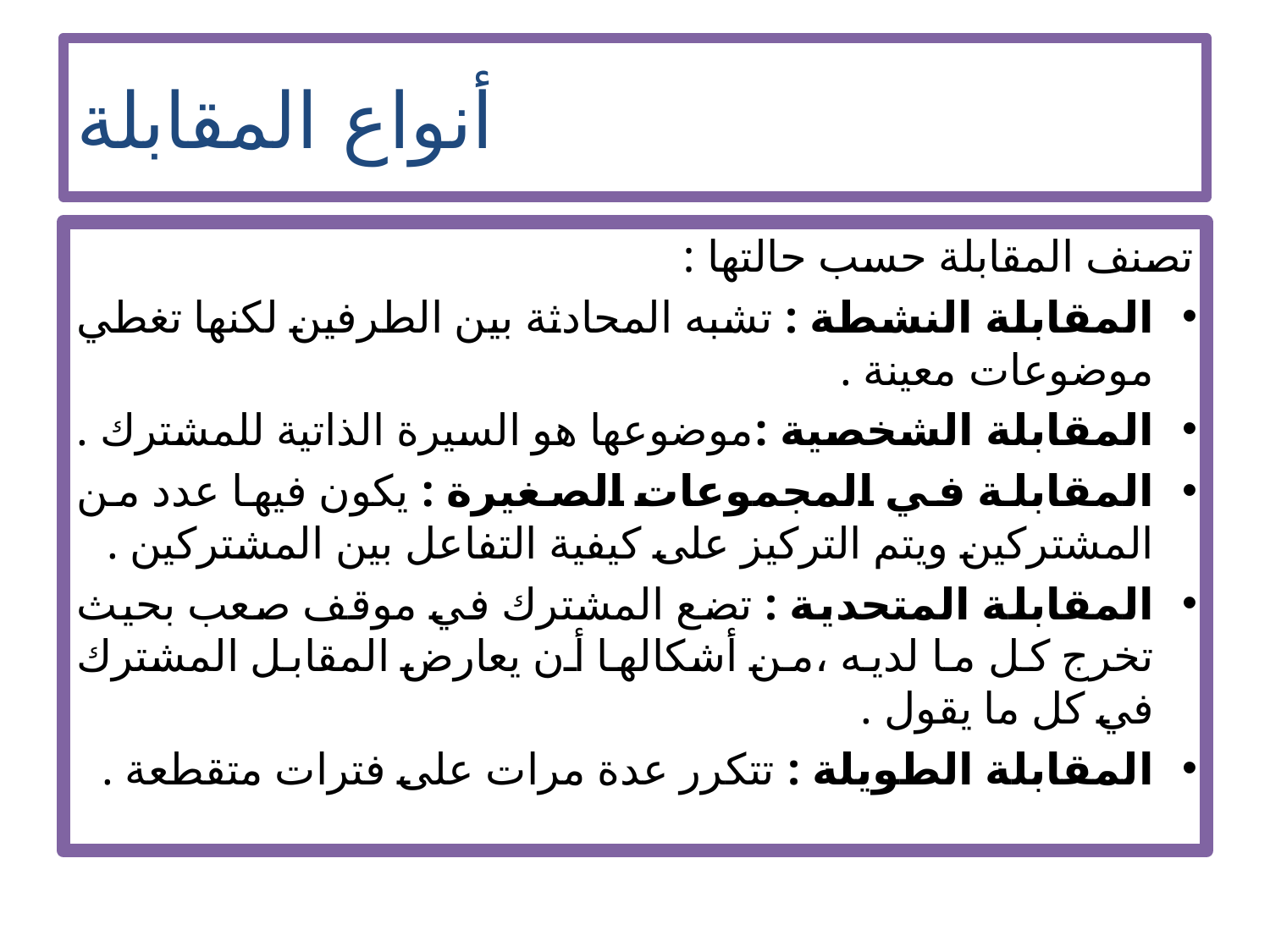

# أنواع المقابلة
تصنف المقابلة حسب حالتها :
المقابلة النشطة : تشبه المحادثة بين الطرفين لكنها تغطي موضوعات معينة .
المقابلة الشخصية :موضوعها هو السيرة الذاتية للمشترك .
المقابلة في المجموعات الصغيرة : يكون فيها عدد من المشتركين ويتم التركيز على كيفية التفاعل بين المشتركين .
المقابلة المتحدية : تضع المشترك في موقف صعب بحيث تخرج كل ما لديه ،من أشكالها أن يعارض المقابل المشترك في كل ما يقول .
المقابلة الطويلة : تتكرر عدة مرات على فترات متقطعة .